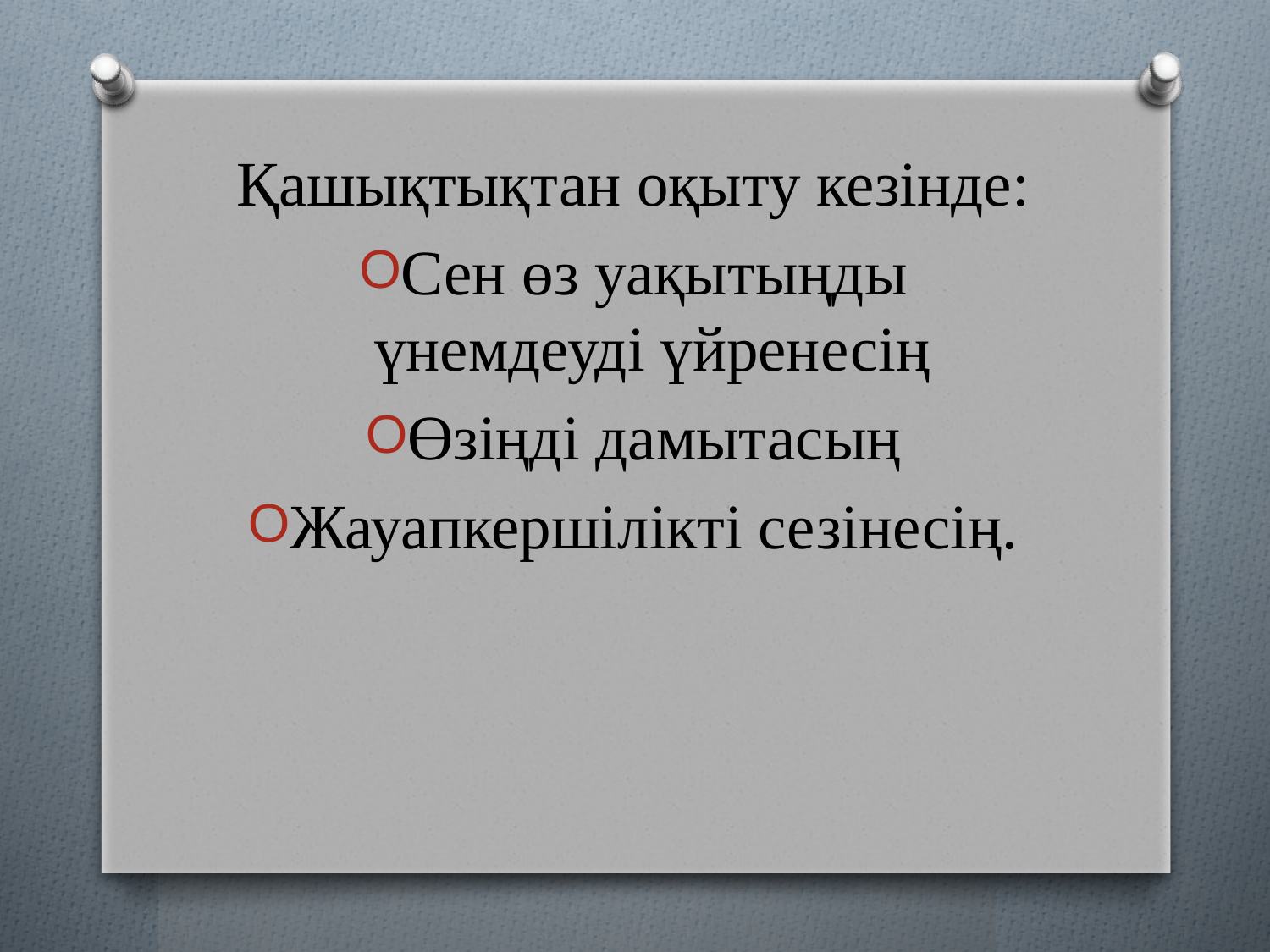

Қашықтықтан оқыту кезінде:
Сен өз уақытыңды үнемдеуді үйренесің
Өзіңді дамытасың
Жауапкершілікті сезінесің.